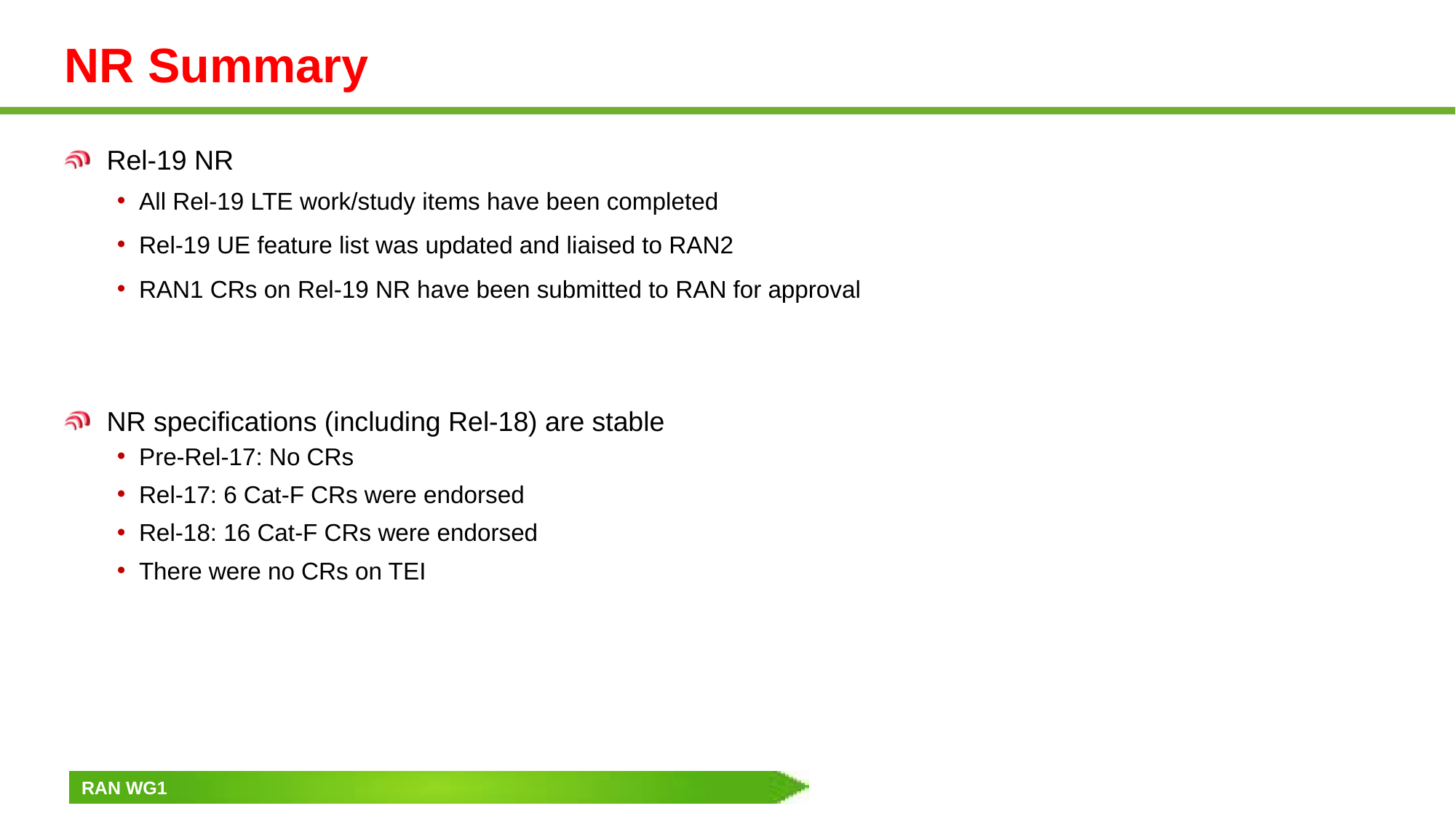

# NR Summary
Rel-19 NR
All Rel-19 LTE work/study items have been completed
Rel-19 UE feature list was updated and liaised to RAN2
RAN1 CRs on Rel-19 NR have been submitted to RAN for approval

NR specifications (including Rel-18) are stable
Pre-Rel-17: No CRs
Rel-17: 6 Cat-F CRs were endorsed
Rel-18: 16 Cat-F CRs were endorsed
There were no CRs on TEI